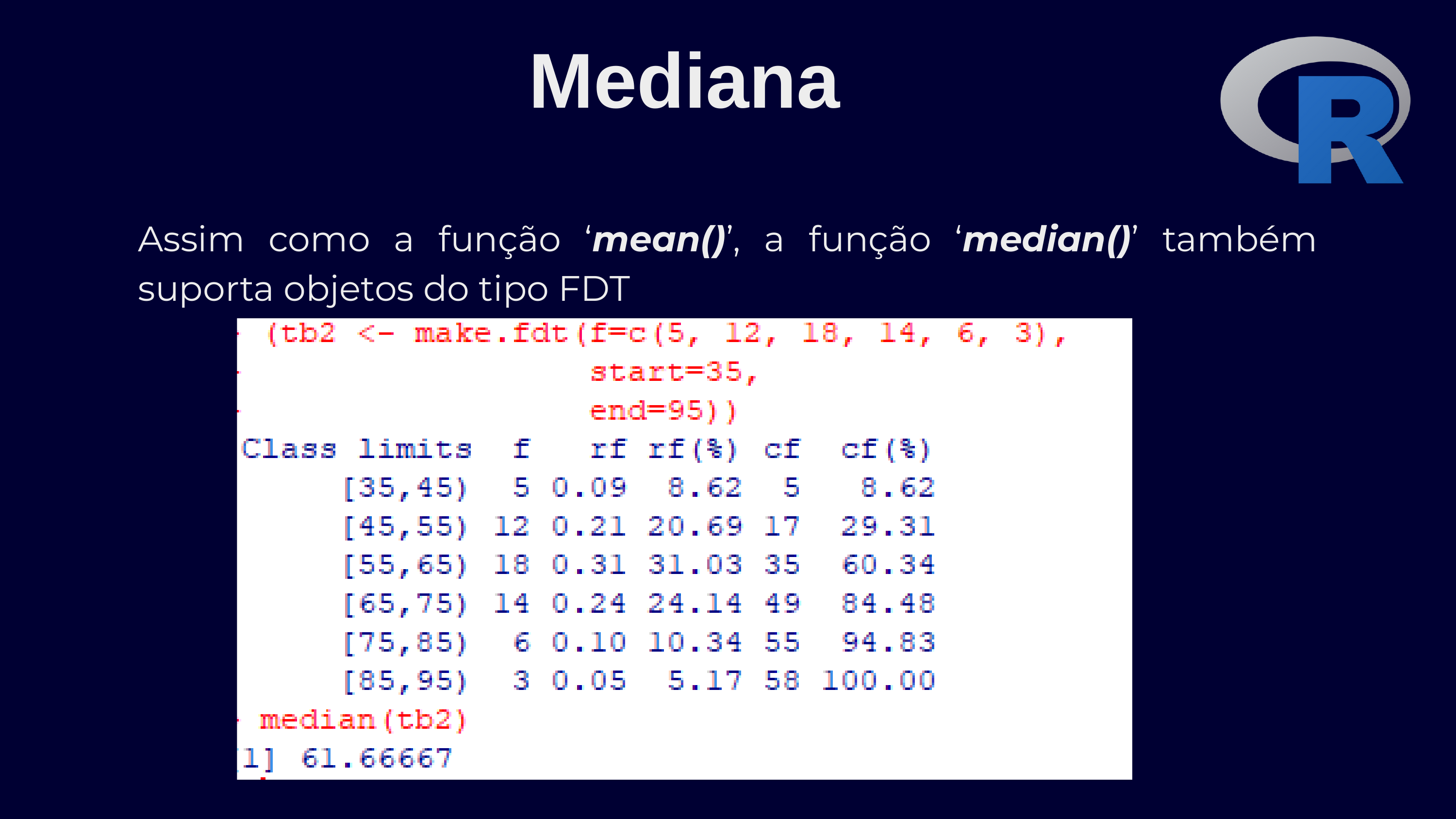

Mediana
Assim como a função ‘mean()’, a função ‘median()’ também suporta objetos do tipo FDT